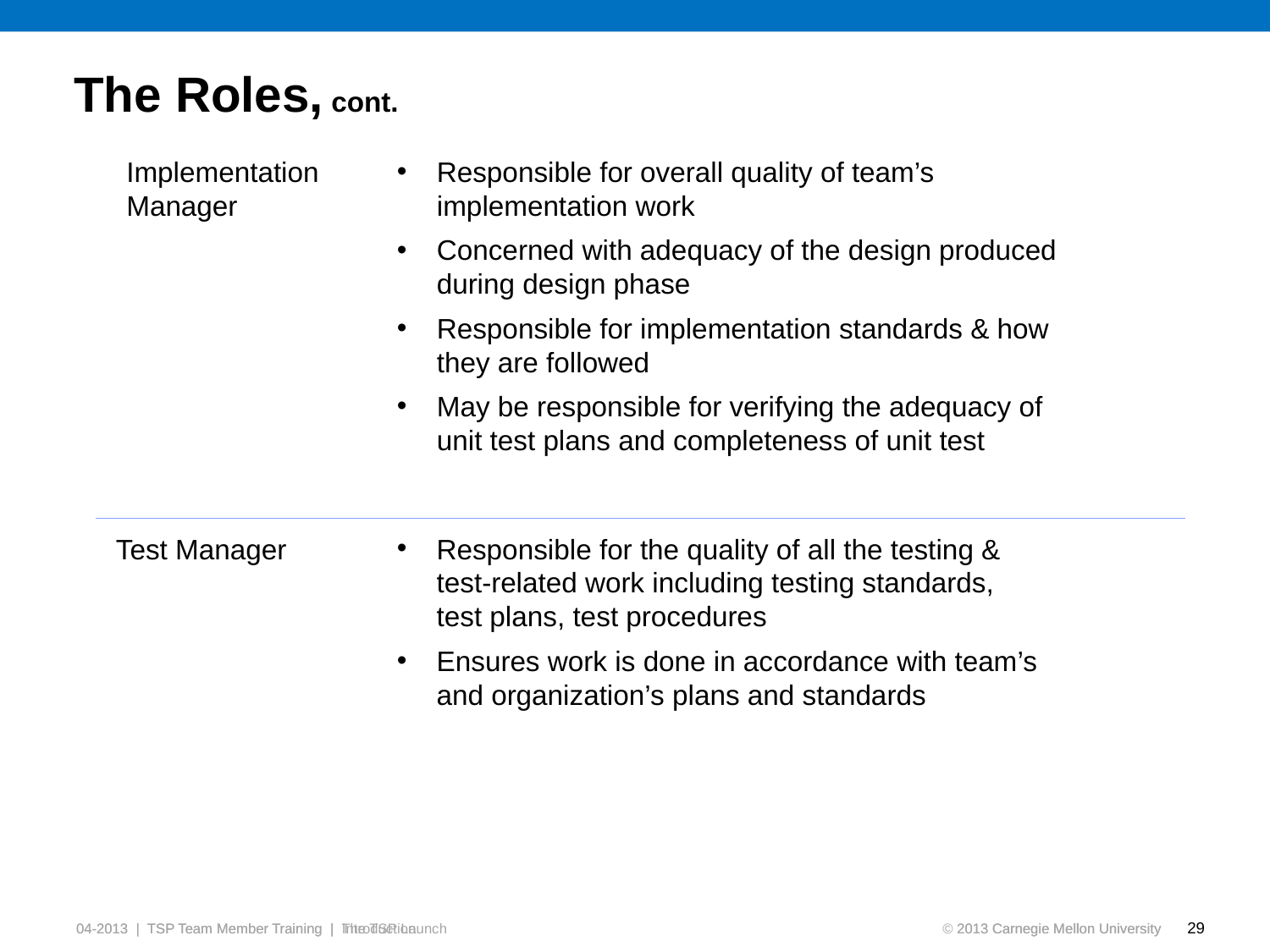

# The Roles, cont.
Implementation
Manager
Responsible for overall quality of team’s
implementation work
Concerned with adequacy of the design produced
during design phase
Responsible for implementation standards & how
they are followed
May be responsible for verifying the adequacy of
unit test plans and completeness of unit test
Test Manager
Responsible for the quality of all the testing &
test-related work including testing standards,
test plans, test procedures
Ensures work is done in accordance with team’s
and organization’s plans and standards